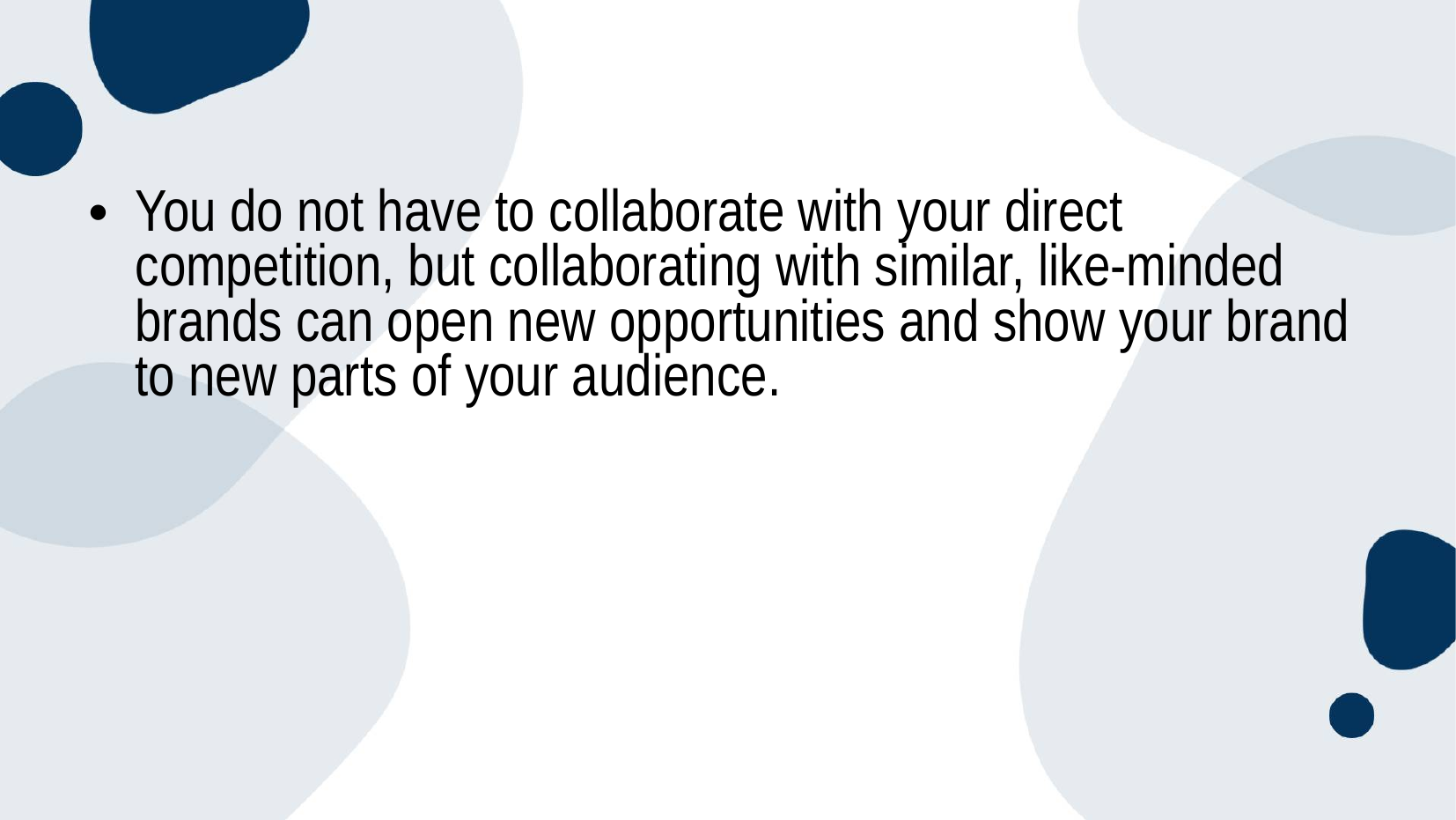

You do not have to collaborate with your direct competition, but collaborating with similar, like-minded brands can open new opportunities and show your brand to new parts of your audience.